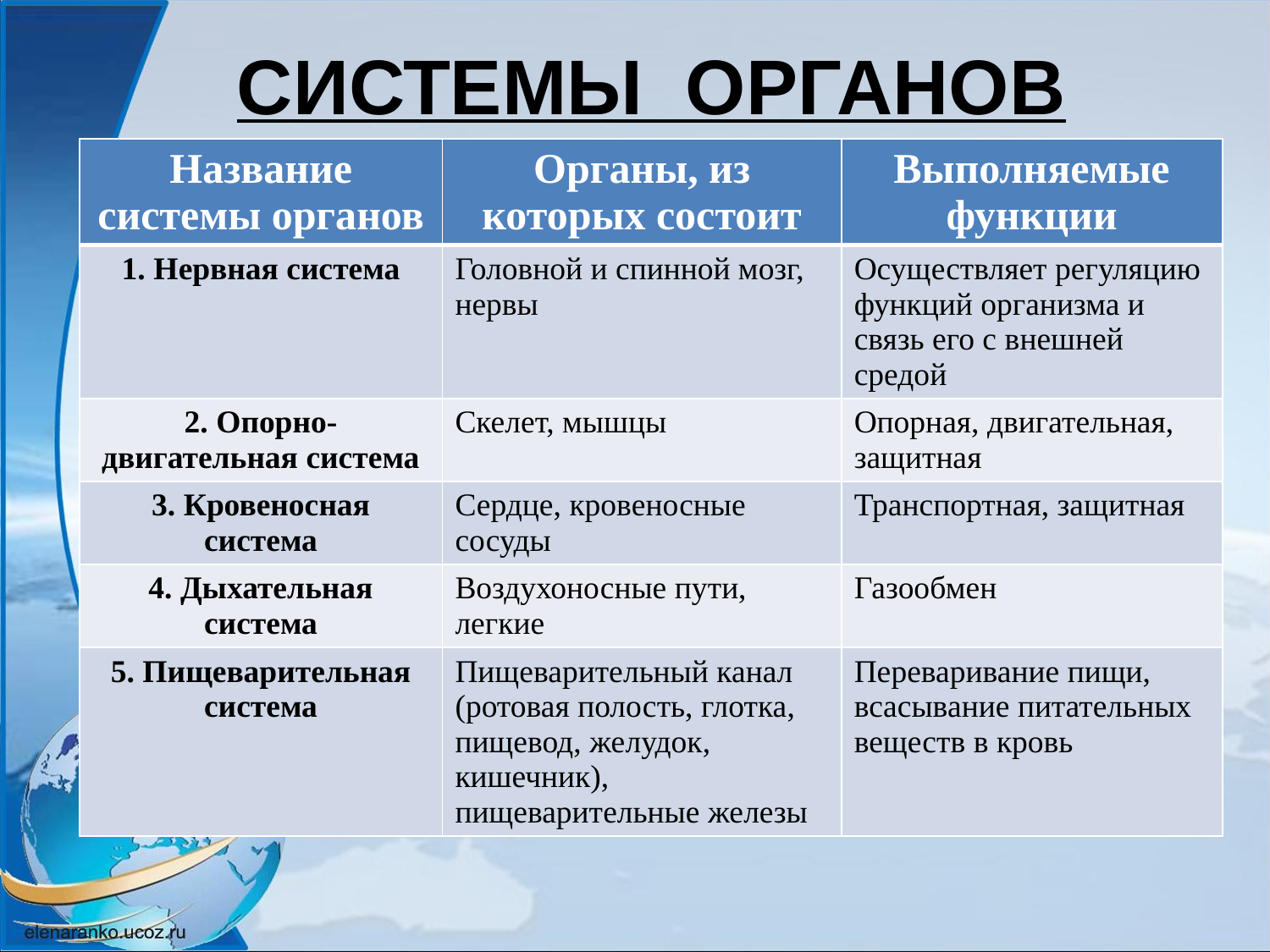

# СИСТЕМЫ  ОРГАНОВ
| Название системы органов | Органы, из которых состоит | Выполняемые функции |
| --- | --- | --- |
| 1. Нервная система | Головной и спинной мозг, нервы | Осуществляет регуляцию функций организма и связь его с внешней средой |
| 2. Опорно-двигательная система | Скелет, мышцы | Опорная, двигательная, защитная |
| 3. Кровеносная система | Сердце, кровеносные сосуды | Транспортная, защитная |
| 4. Дыхательная система | Воздухоносные пути, легкие | Газообмен |
| 5. Пищеварительная система | Пищеварительный канал (ротовая полость, глотка, пищевод, желудок, кишечник), пищеварительные железы | Переваривание пищи, всасывание питательных веществ в кровь |